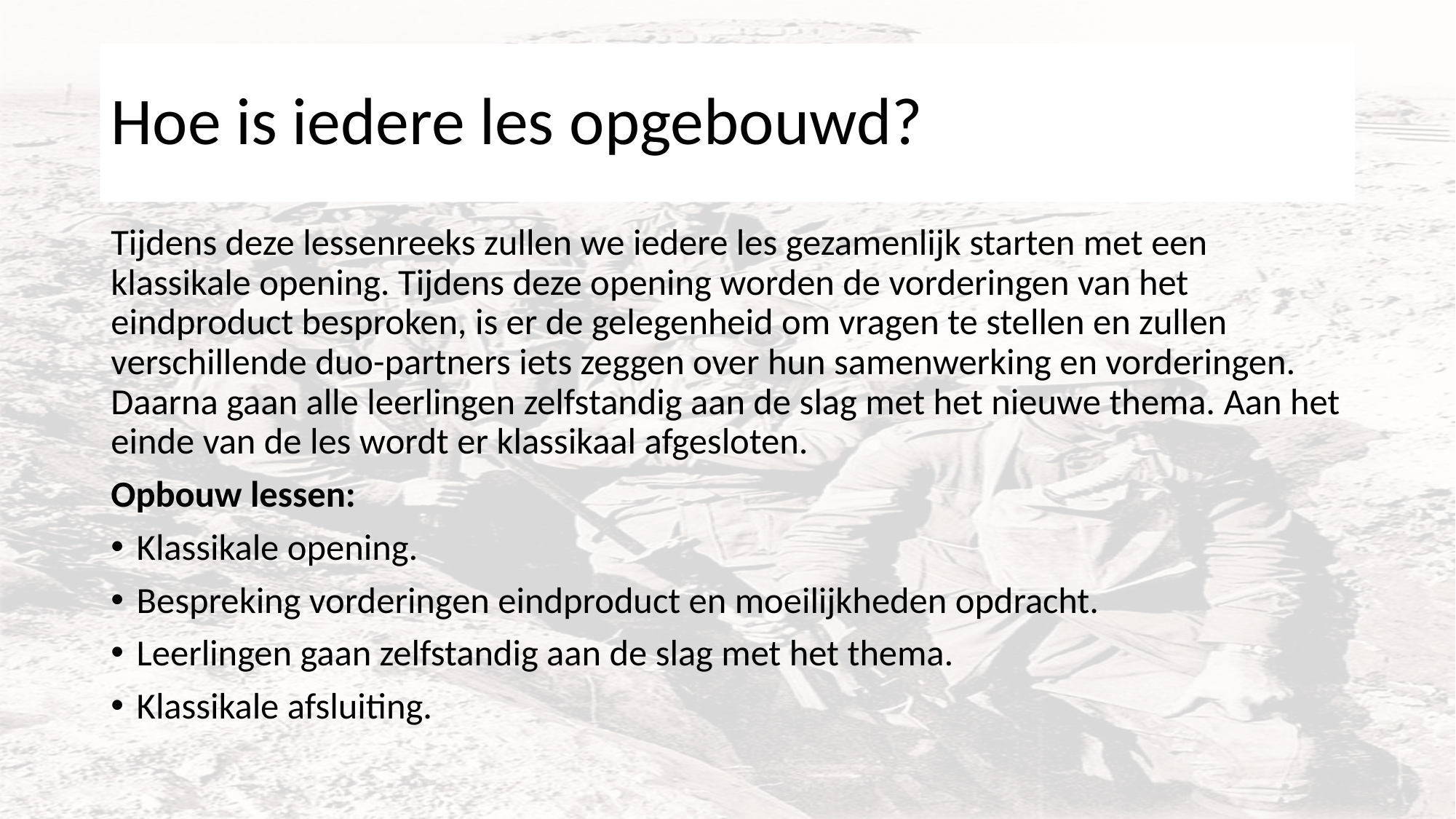

# Hoe is iedere les opgebouwd?
Tijdens deze lessenreeks zullen we iedere les gezamenlijk starten met een klassikale opening. Tijdens deze opening worden de vorderingen van het eindproduct besproken, is er de gelegenheid om vragen te stellen en zullen verschillende duo-partners iets zeggen over hun samenwerking en vorderingen. Daarna gaan alle leerlingen zelfstandig aan de slag met het nieuwe thema. Aan het einde van de les wordt er klassikaal afgesloten.
Opbouw lessen:
Klassikale opening.
Bespreking vorderingen eindproduct en moeilijkheden opdracht.
Leerlingen gaan zelfstandig aan de slag met het thema.
Klassikale afsluiting.